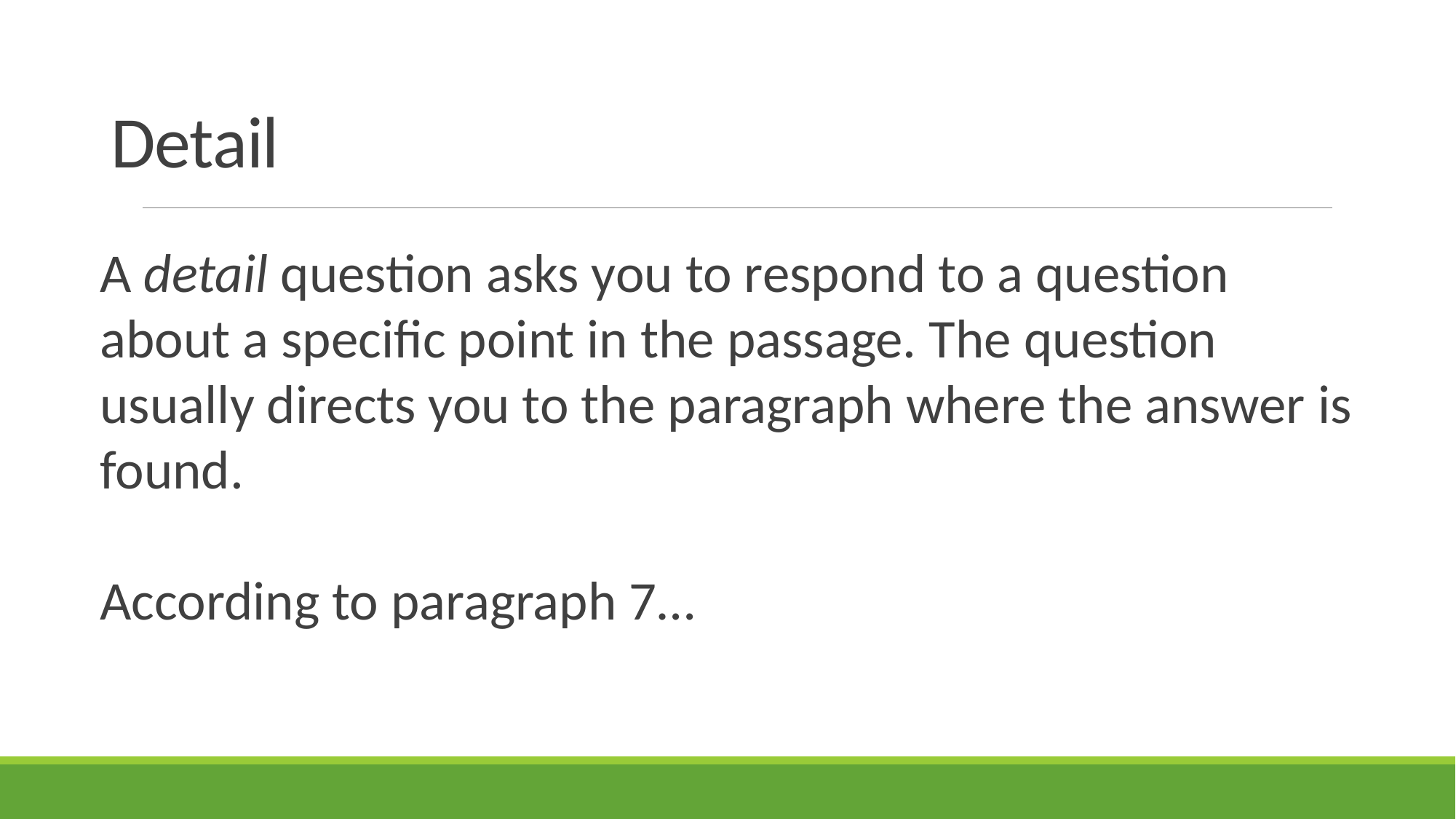

# Detail
A detail question asks you to respond to a question about a specific point in the passage. The question usually directs you to the paragraph where the answer is found.

According to paragraph 7…